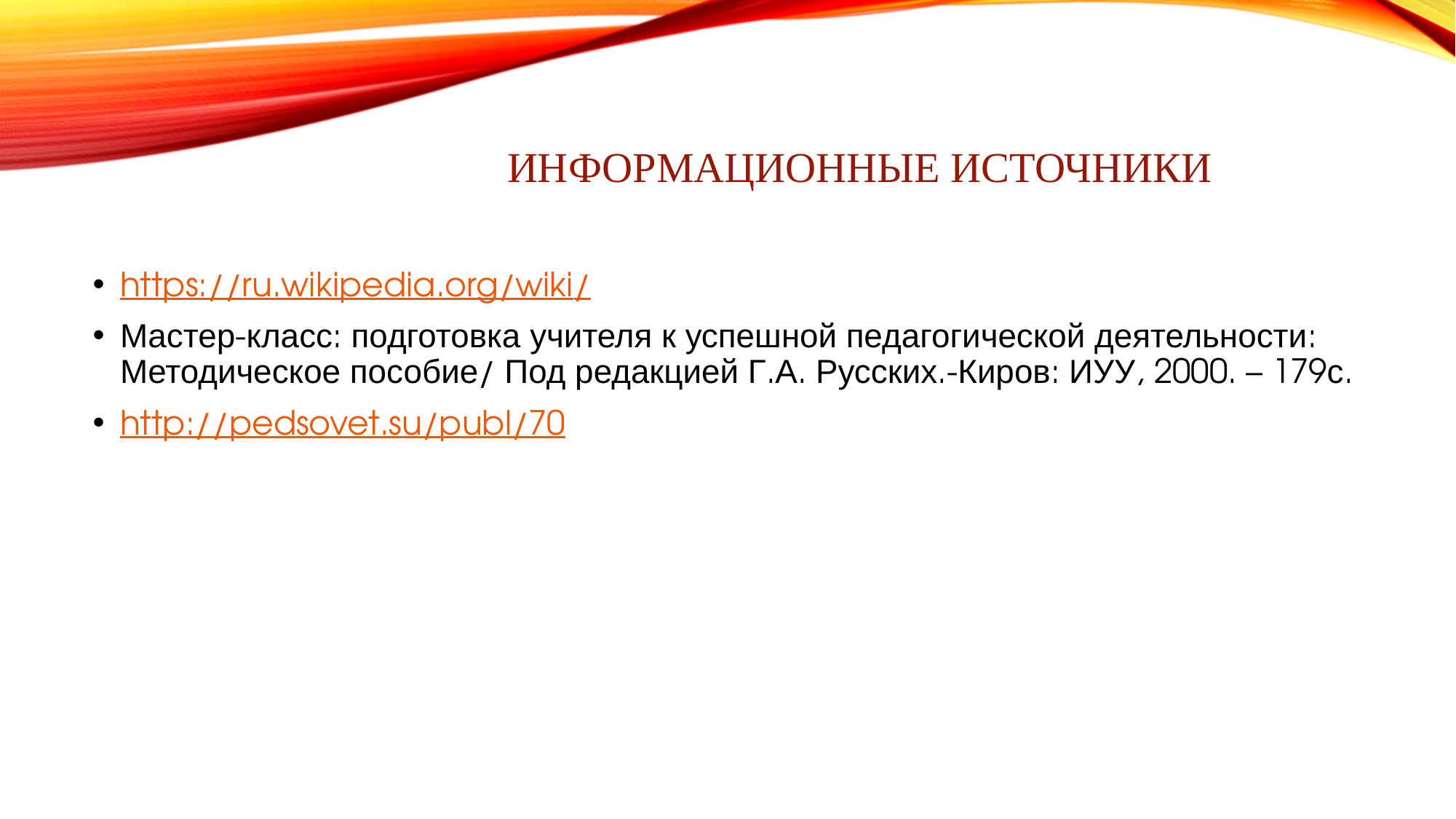

# Информационные источники
https://ru.wikipedia.org/wiki/
Мастер-класс: подготовка учителя к успешной педагогической деятельности: Методическое пособие/ Под редакцией Г.А. Русских.-Киров: ИУУ, 2000. – 179с.
http://pedsovet.su/publ/70